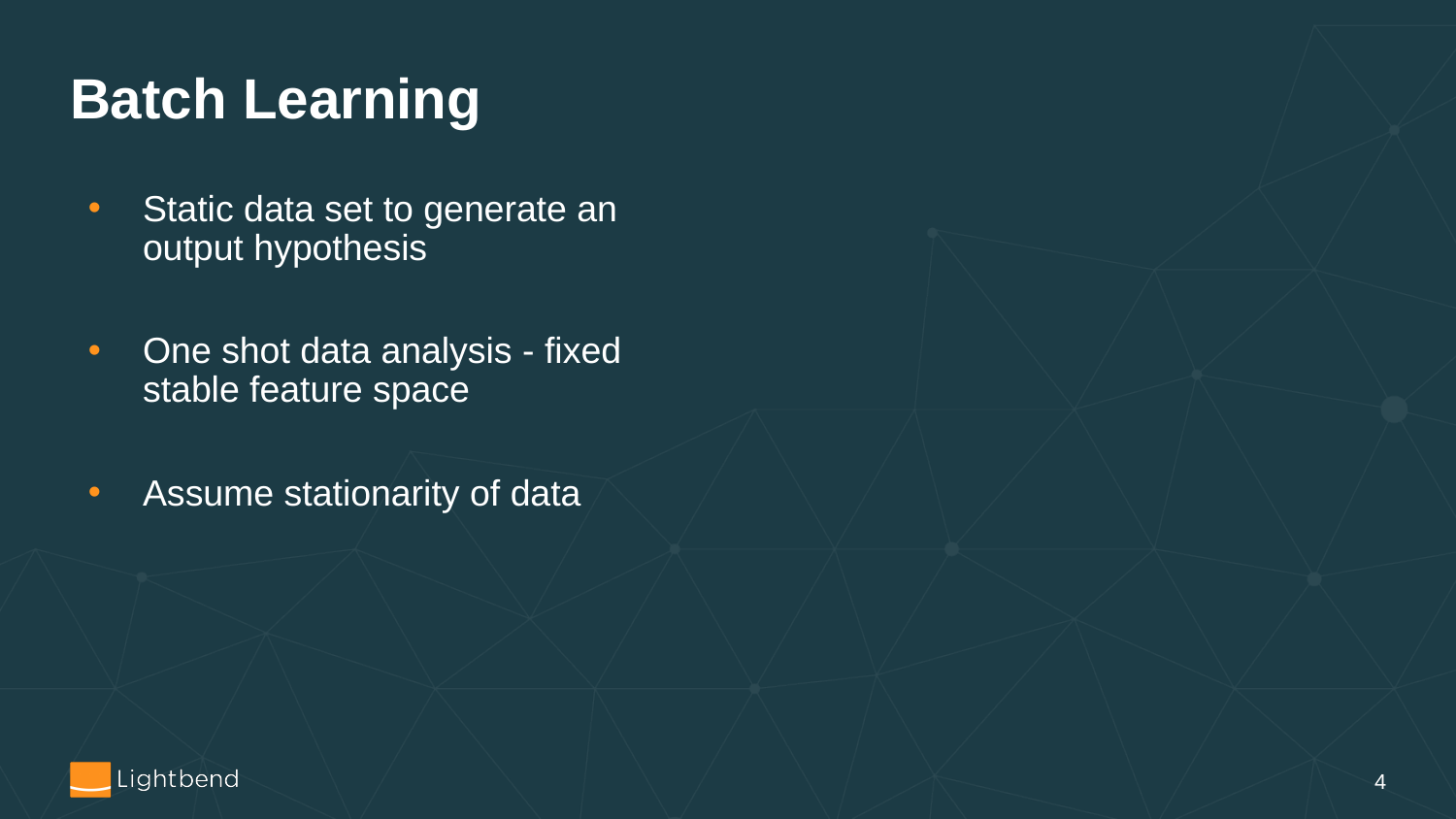

# Batch Learning
Static data set to generate an output hypothesis

One shot data analysis - fixed stable feature space

Assume stationarity of data

4